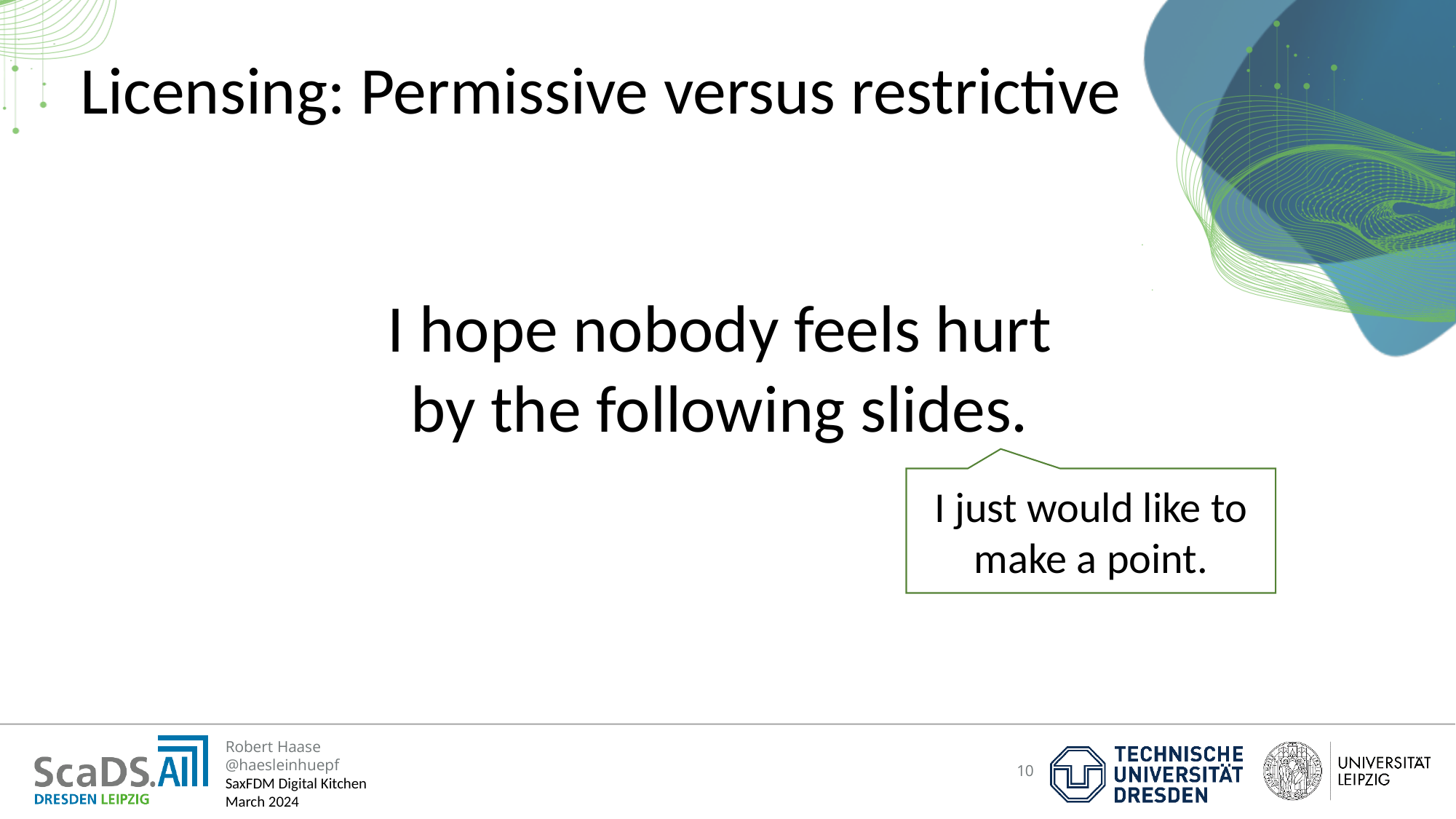

Licensing: Permissive versus restrictive
I hope nobody feels hurt
by the following slides.
I just would like to make a point.